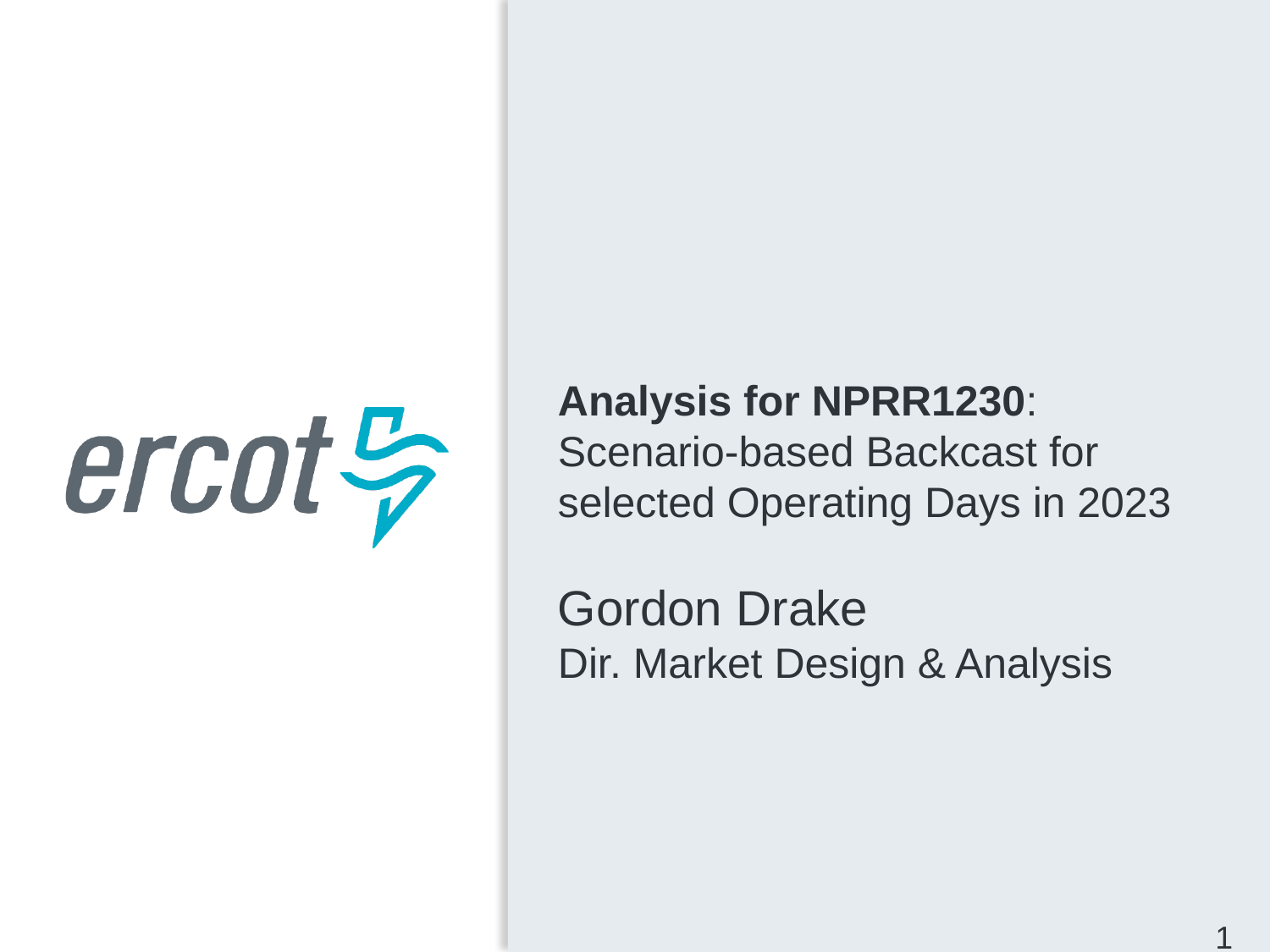

Analysis for NPRR1230:
Scenario-based Backcast for selected Operating Days in 2023

Gordon Drake
Dir. Market Design & Analysis
1